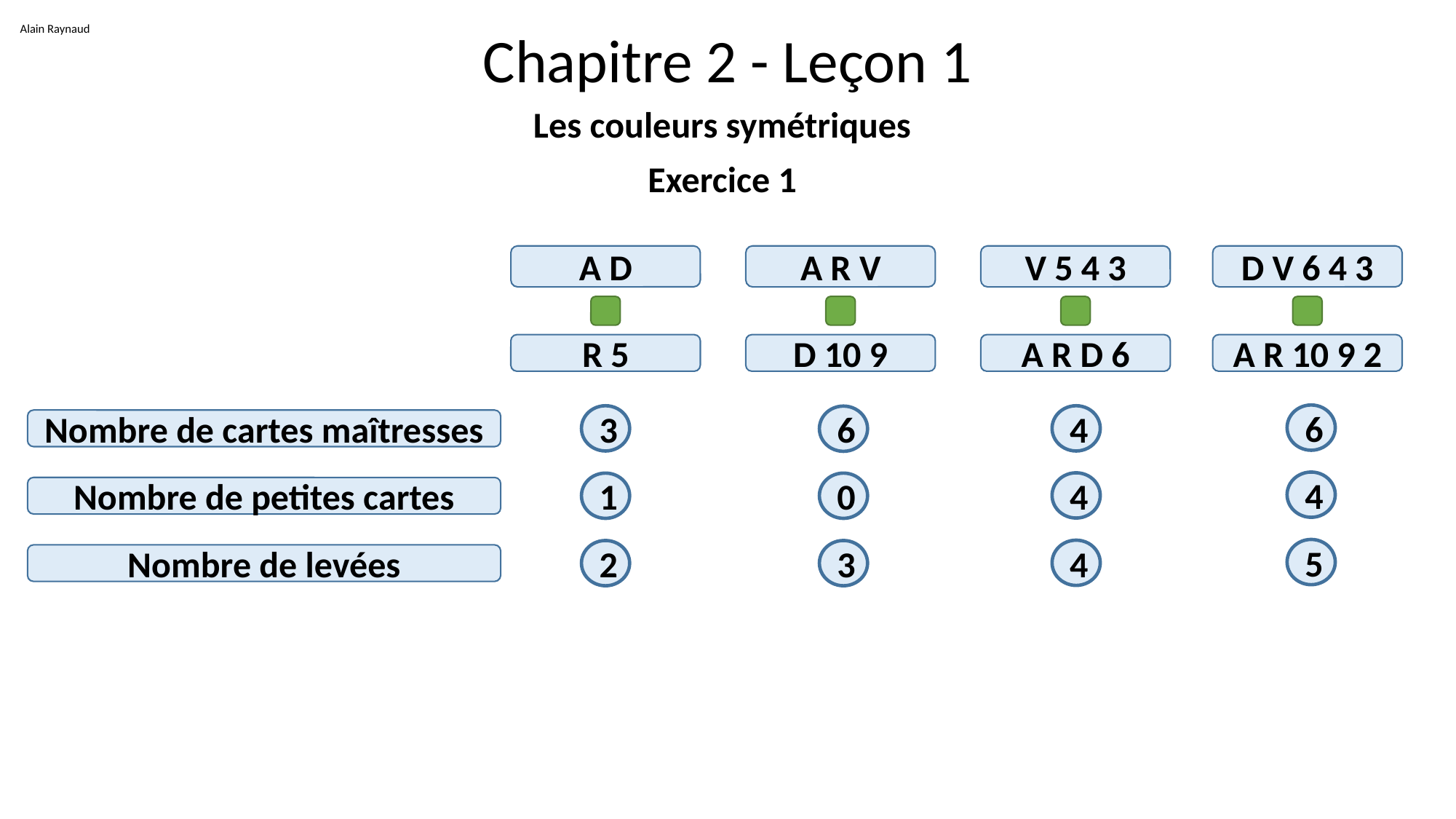

Alain Raynaud
# Chapitre 2 - Leçon 1
Les couleurs symétriques
Exercice 1
A D

R 5
A R V

D 10 9
V 5 4 3

A R D 6
D V 6 4 3

A R 10 9 2
6
3
4
6
Nombre de cartes maîtresses
4
4
1
0
Nombre de petites cartes
5
4
2
3
Nombre de levées